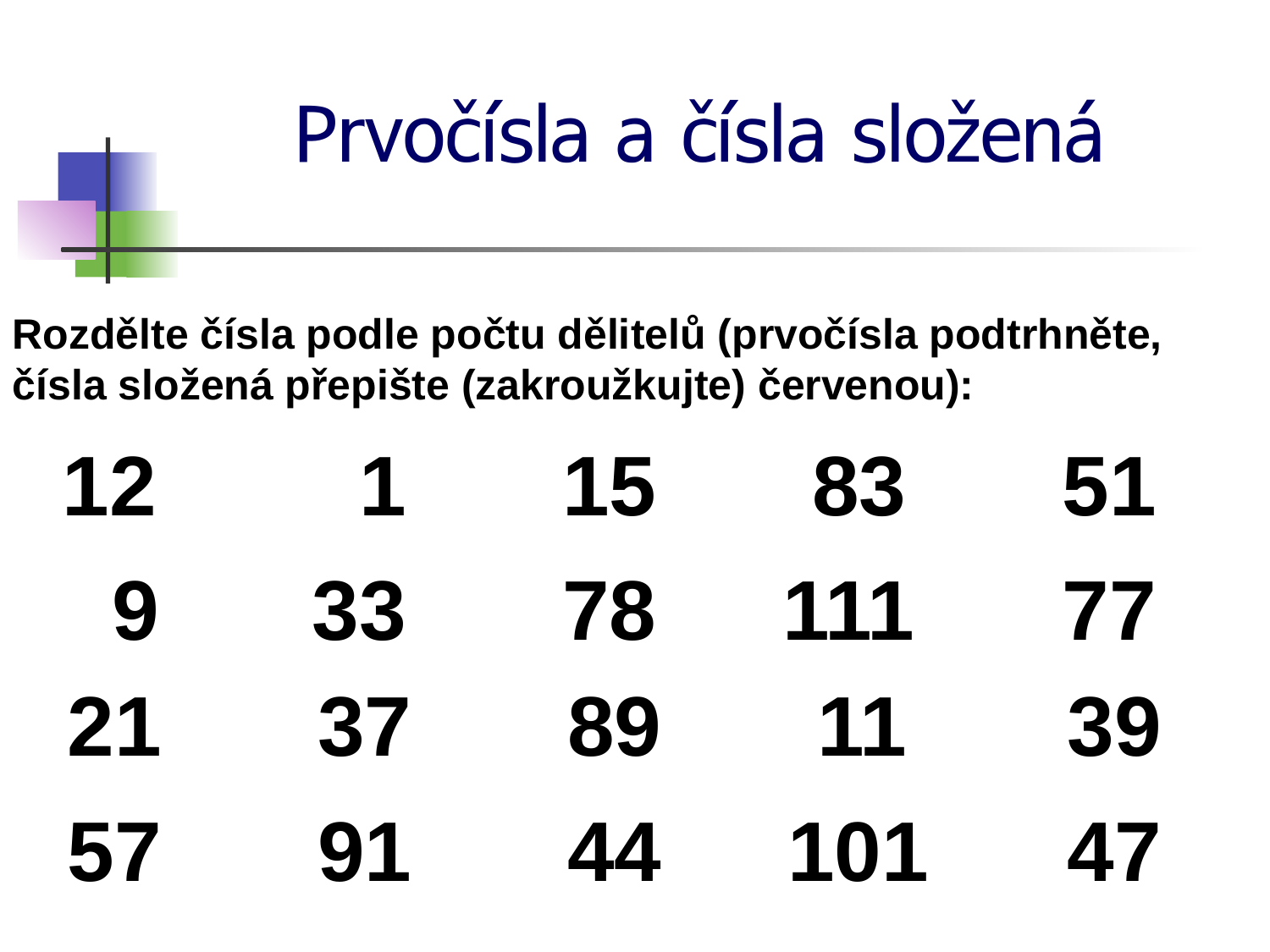

# Prvočísla a čísla složená
Rozdělte čísla podle počtu dělitelů (prvočísla podtrhněte, čísla složená přepište (zakroužkujte) červenou):
12
  1
15
83
51
9
33
78
111
77
21
37
89
11
39
57
91
44
101
47